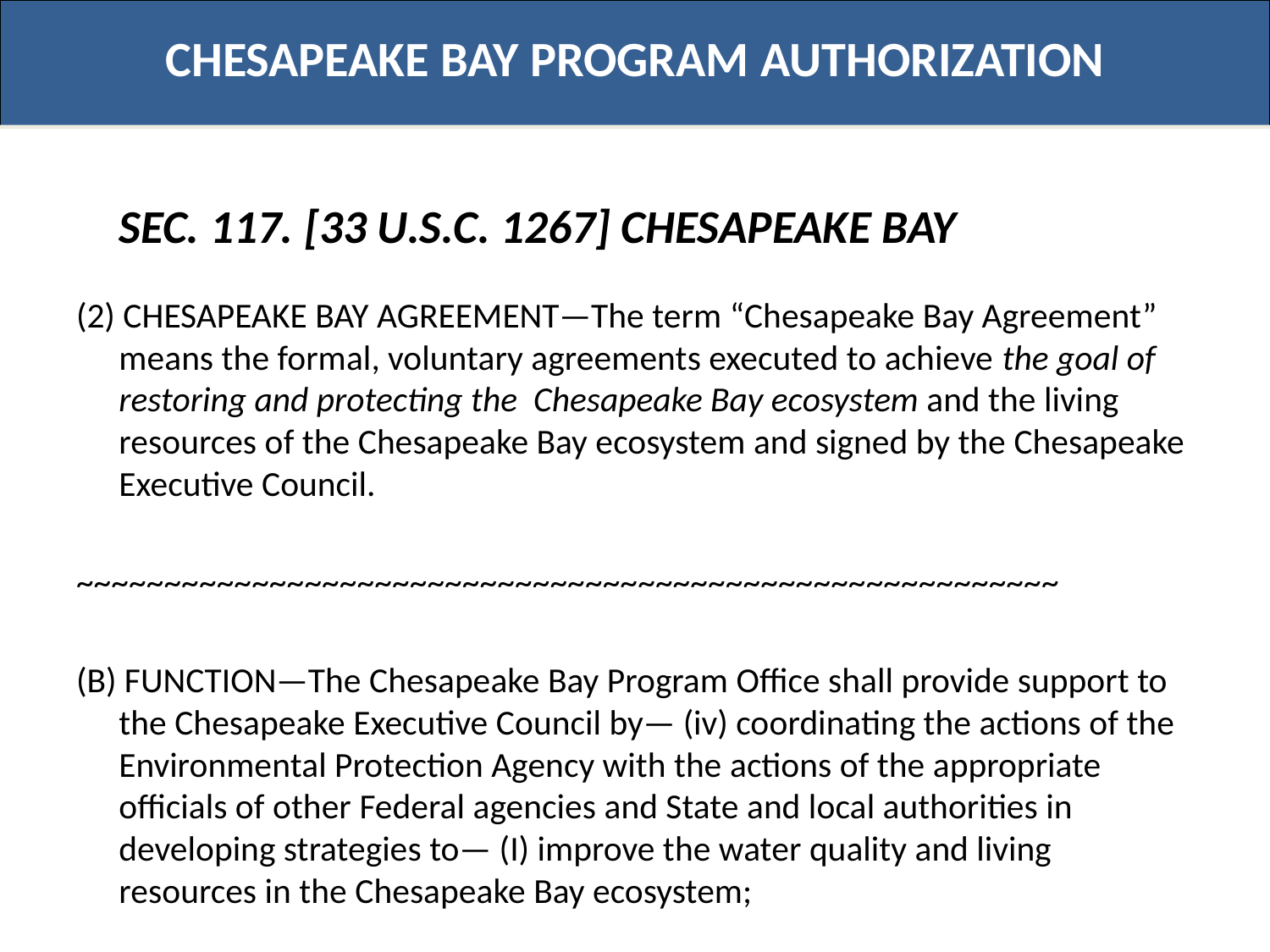

CHESAPEAKE BAY PROGRAM AUTHORIZATION
	SEC. 117. [33 U.S.C. 1267] CHESAPEAKE BAY

(2) CHESAPEAKE BAY AGREEMENT—The term “Chesapeake Bay Agreement” means the formal, voluntary agreements executed to achieve the goal of restoring and protecting the  Chesapeake Bay ecosystem and the living resources of the Chesapeake Bay ecosystem and signed by the Chesapeake Executive Council.

~~~~~~~~~~~~~~~~~~~~~~~~~~~~~~~~~~~~~~~~~~~~~~~~~~~~~~~~

(B) FUNCTION—The Chesapeake Bay Program Office shall provide support to the Chesapeake Executive Council by— (iv) coordinating the actions of the Environmental Protection Agency with the actions of the appropriate officials of other Federal agencies and State and local authorities in developing strategies to— (I) improve the water quality and living resources in the Chesapeake Bay ecosystem;